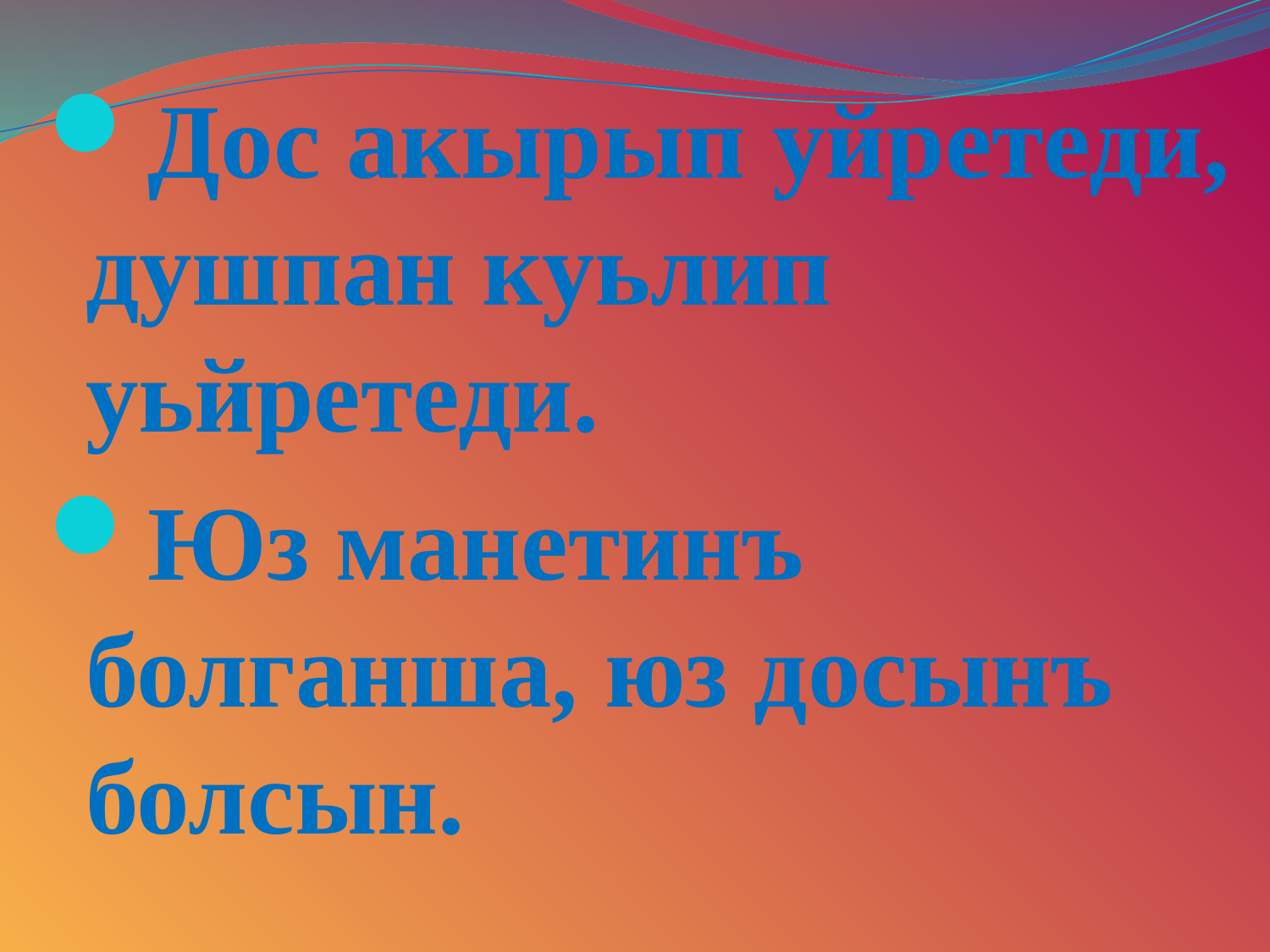

Дос акырып уйретеди, душпан куьлип  уьйретеди.
Юз манетинъ болганша, юз досынъ болсын.